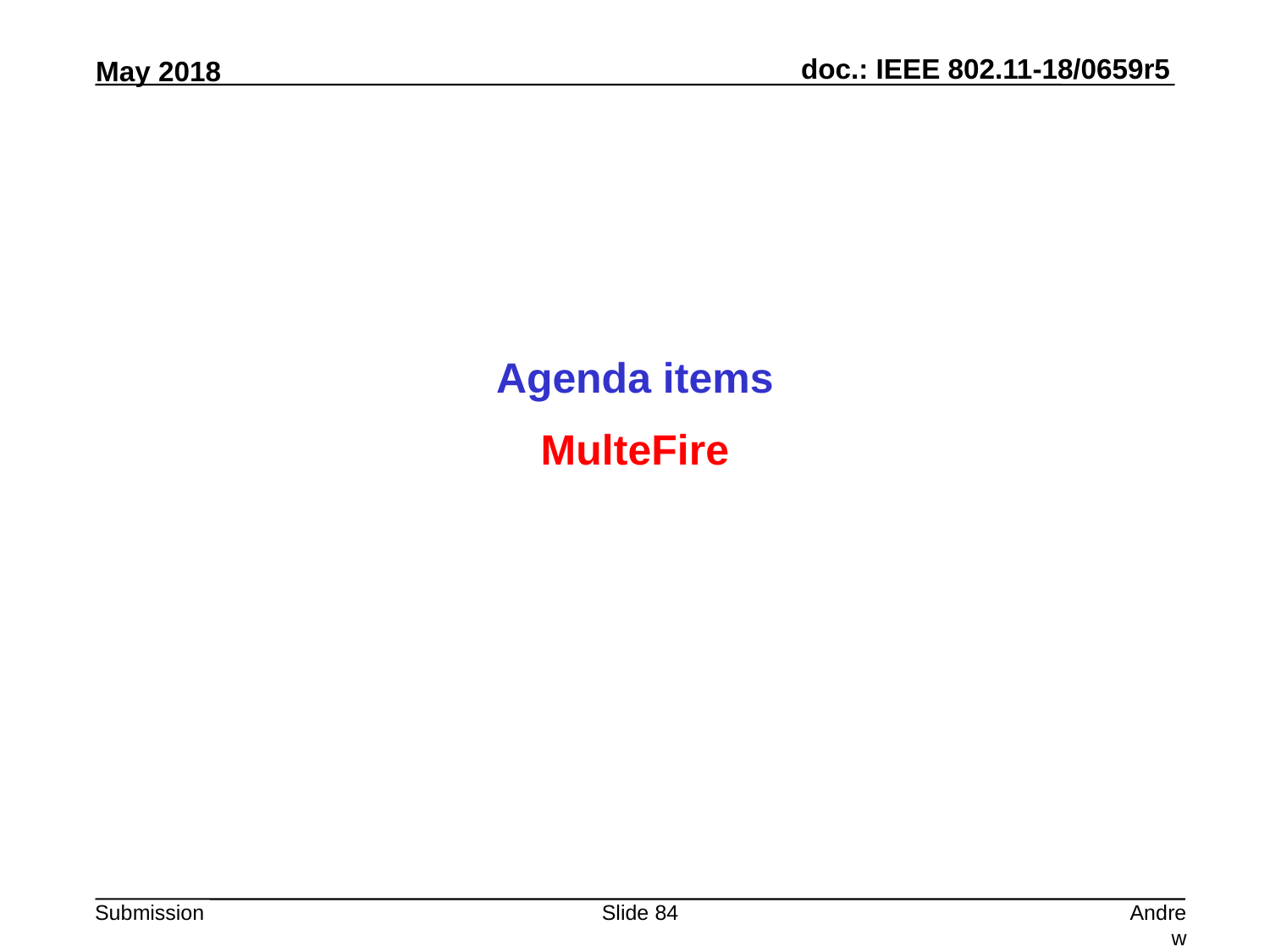

Agenda items
MulteFire
Slide 84
Andrew Myles, Cisco